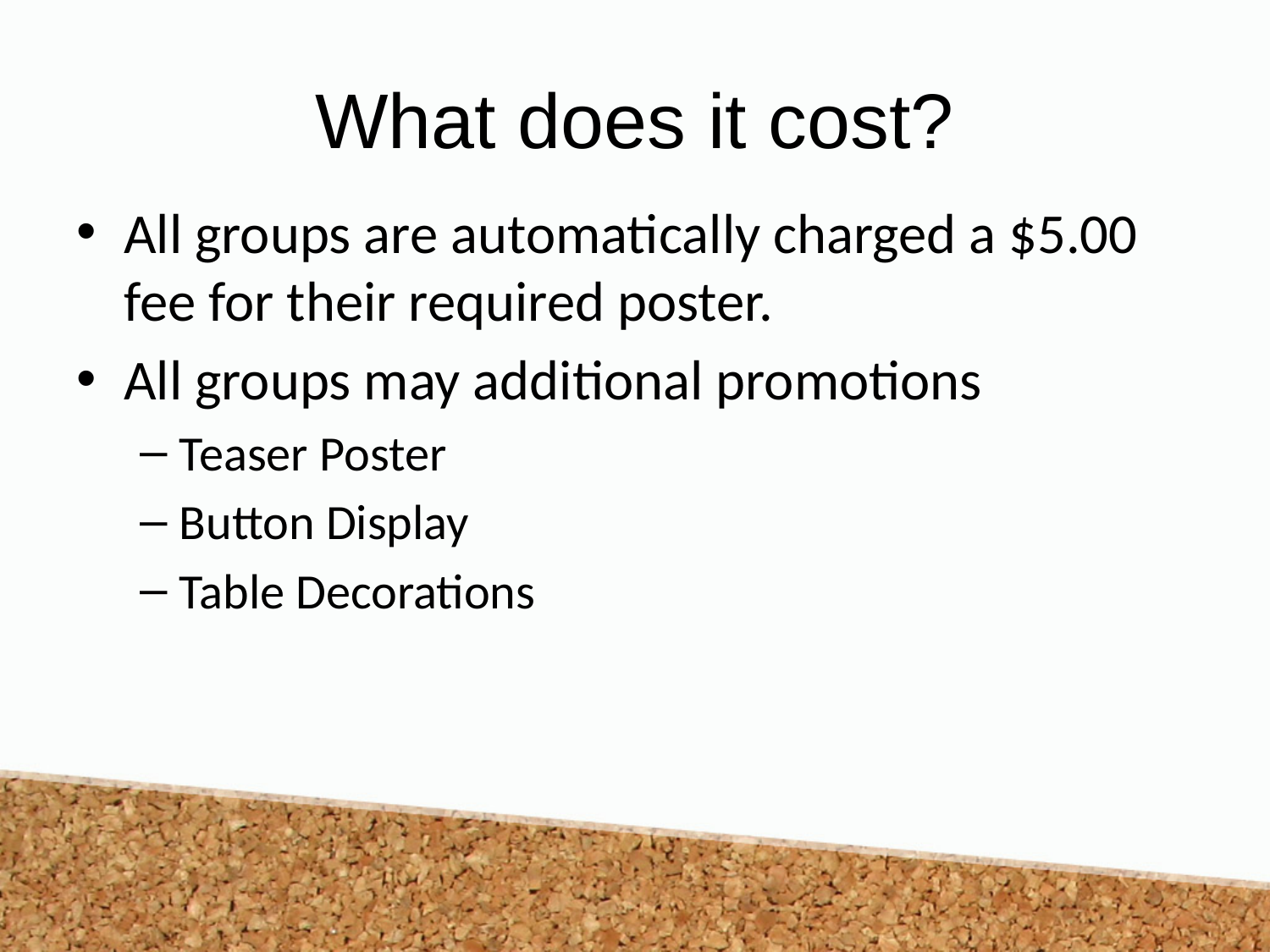

# What does it cost?
All groups are automatically charged a $5.00 fee for their required poster.
All groups may additional promotions
Teaser Poster
Button Display
Table Decorations